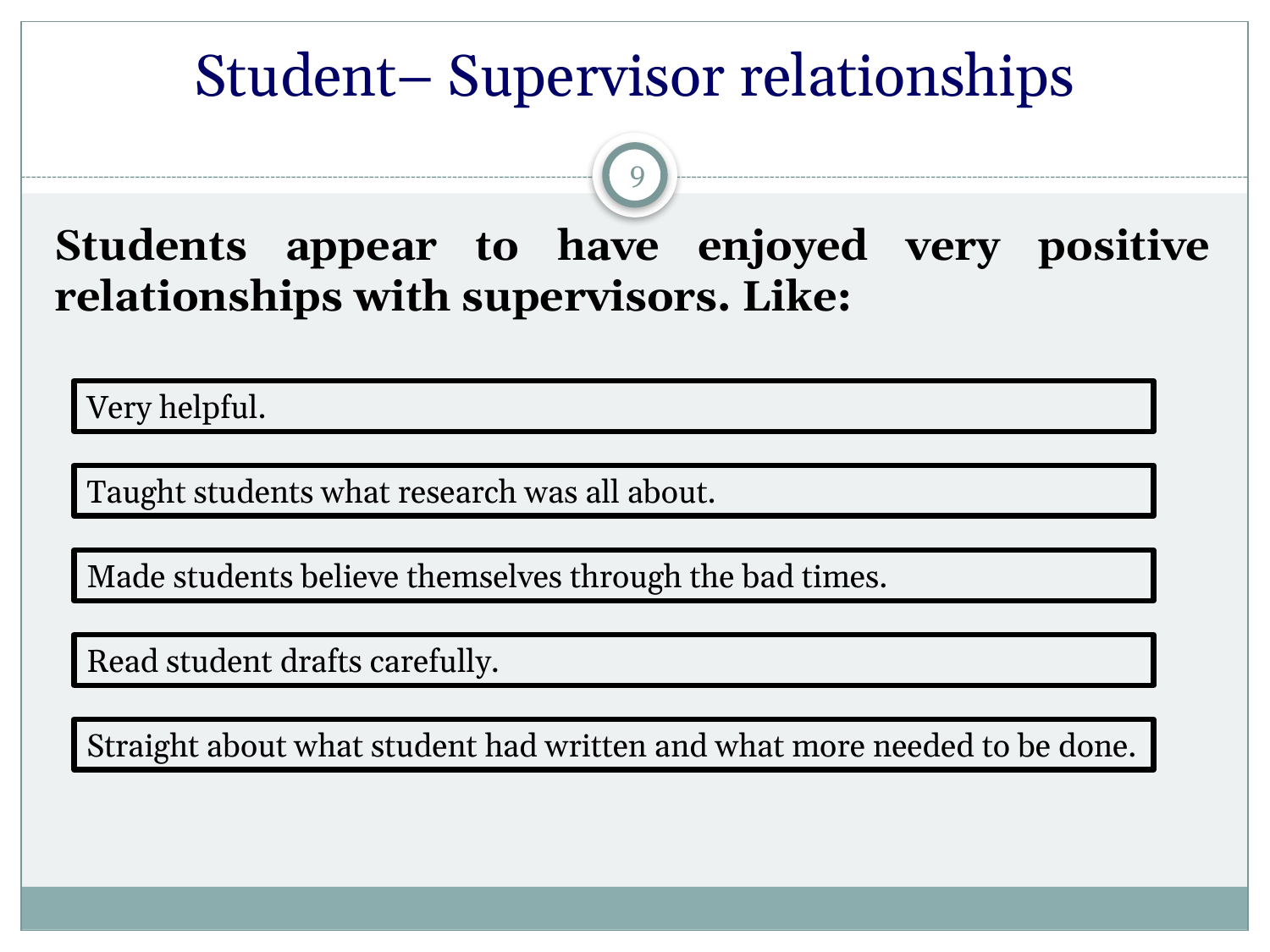

Student– Supervisor relationships
9
Students appear to have enjoyed very positive relationships with supervisors. Like:

Very helpful.
Taught students what research was all about.
Made students believe themselves through the bad times.
Read student drafts carefully.
Straight about what student had written and what more needed to be done.